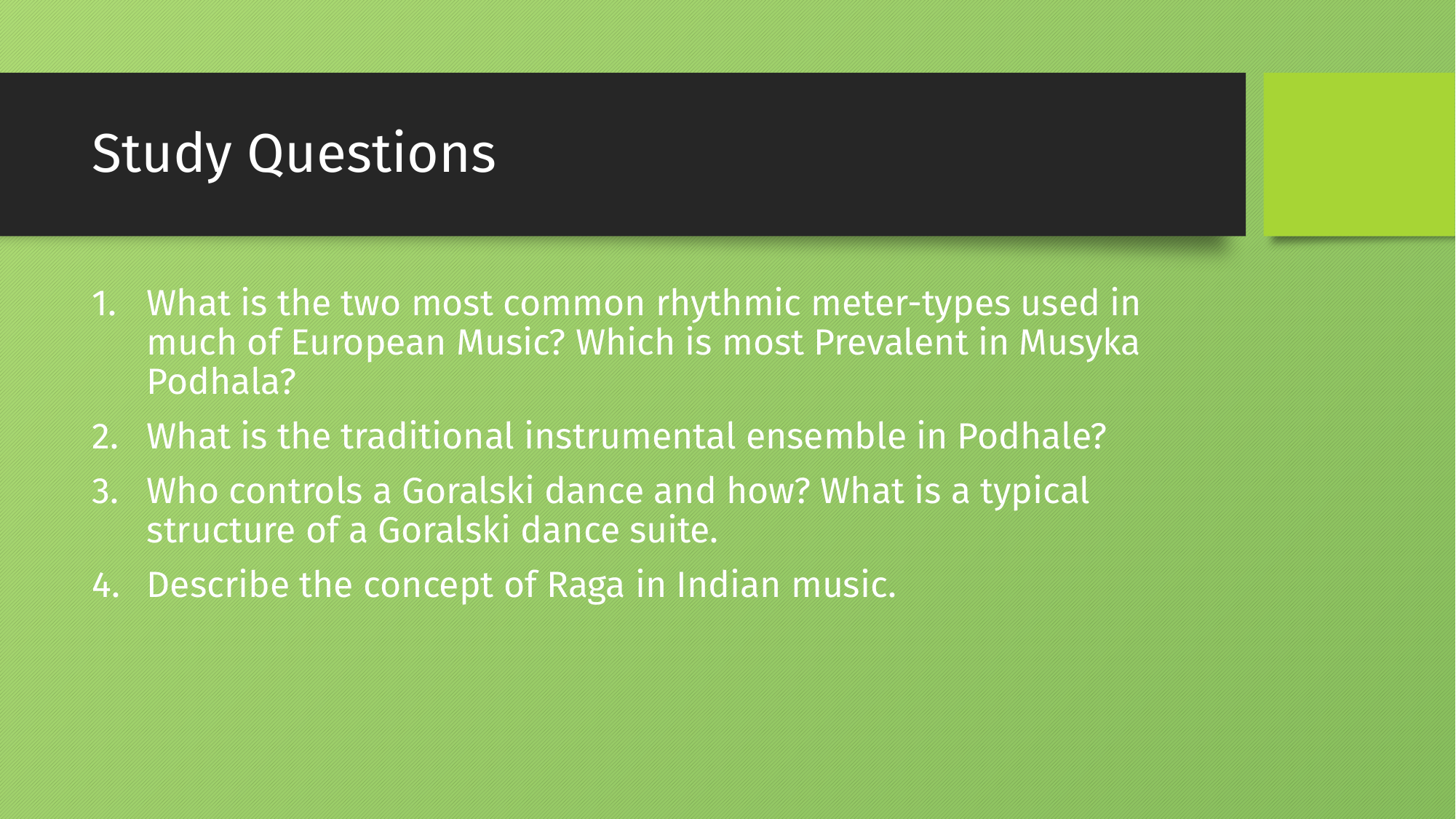

# Study Questions
What is the two most common rhythmic meter-types used in much of European Music? Which is most Prevalent in Musyka Podhala?
What is the traditional instrumental ensemble in Podhale?
Who controls a Goralski dance and how? What is a typical structure of a Goralski dance suite.
Describe the concept of Raga in Indian music.